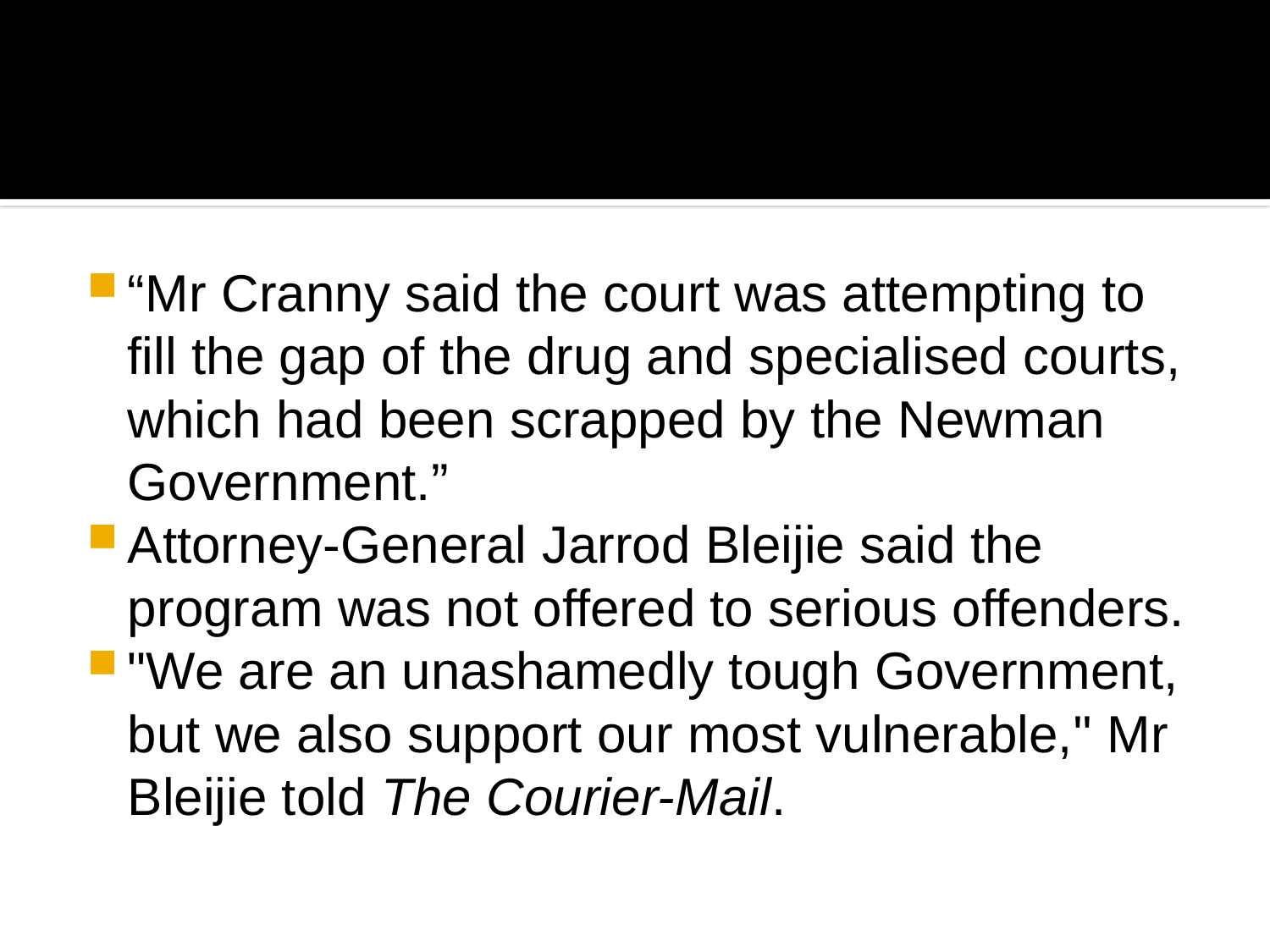

“Mr Cranny said the court was attempting to fill the gap of the drug and specialised courts, which had been scrapped by the Newman Government.”
Attorney-General Jarrod Bleijie said the program was not offered to serious offenders.
"We are an unashamedly tough Government, but we also support our most vulnerable,'' Mr Bleijie told The Courier-Mail.